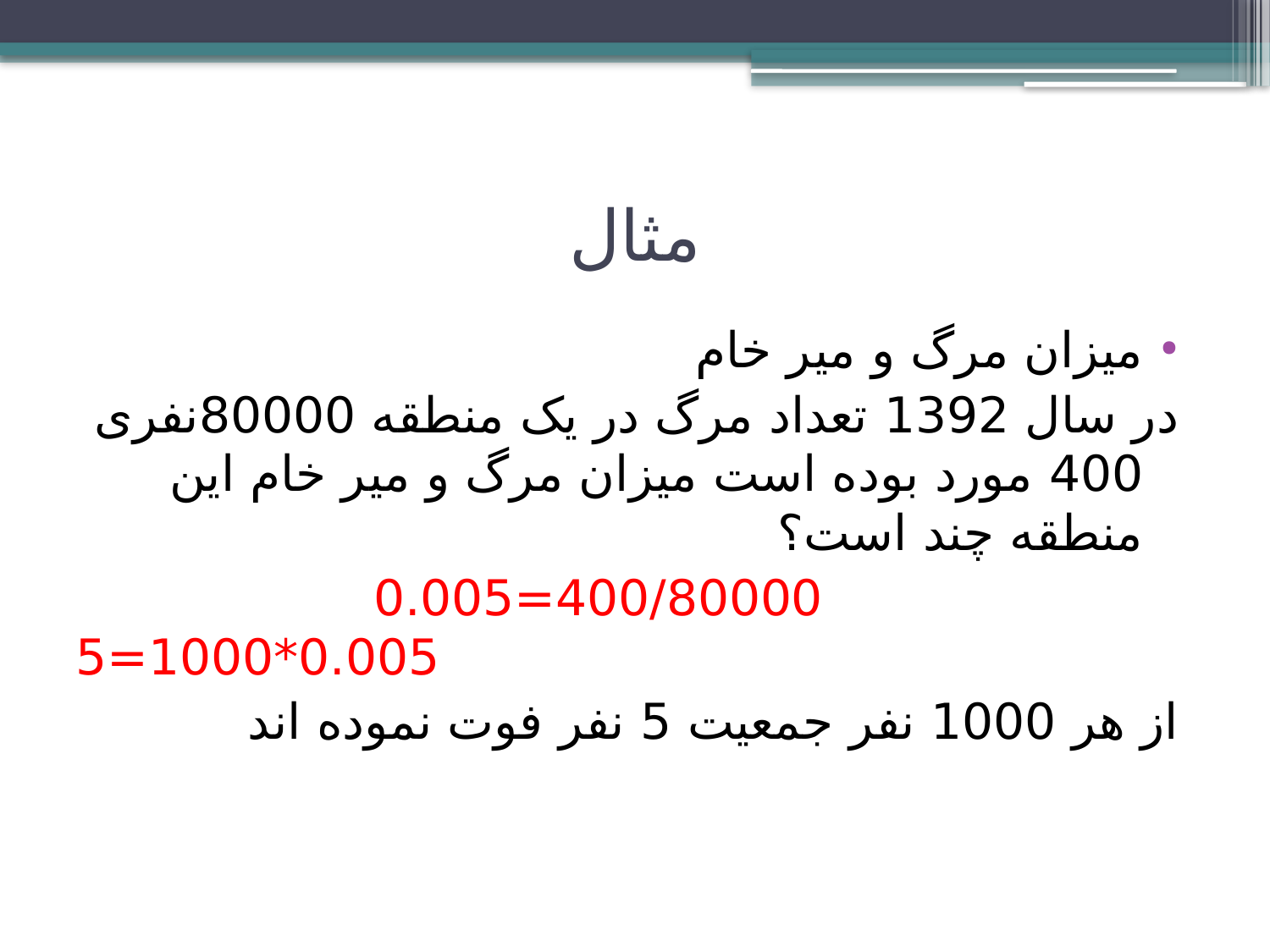

# مثال
میزان مرگ و میر خام
در سال 1392 تعداد مرگ در یک منطقه 80000نفری 400 مورد بوده است میزان مرگ و میر خام این منطقه چند است؟
400/80000=0.005                    0.005*1000=5
از هر 1000 نفر جمعیت 5 نفر فوت نموده اند